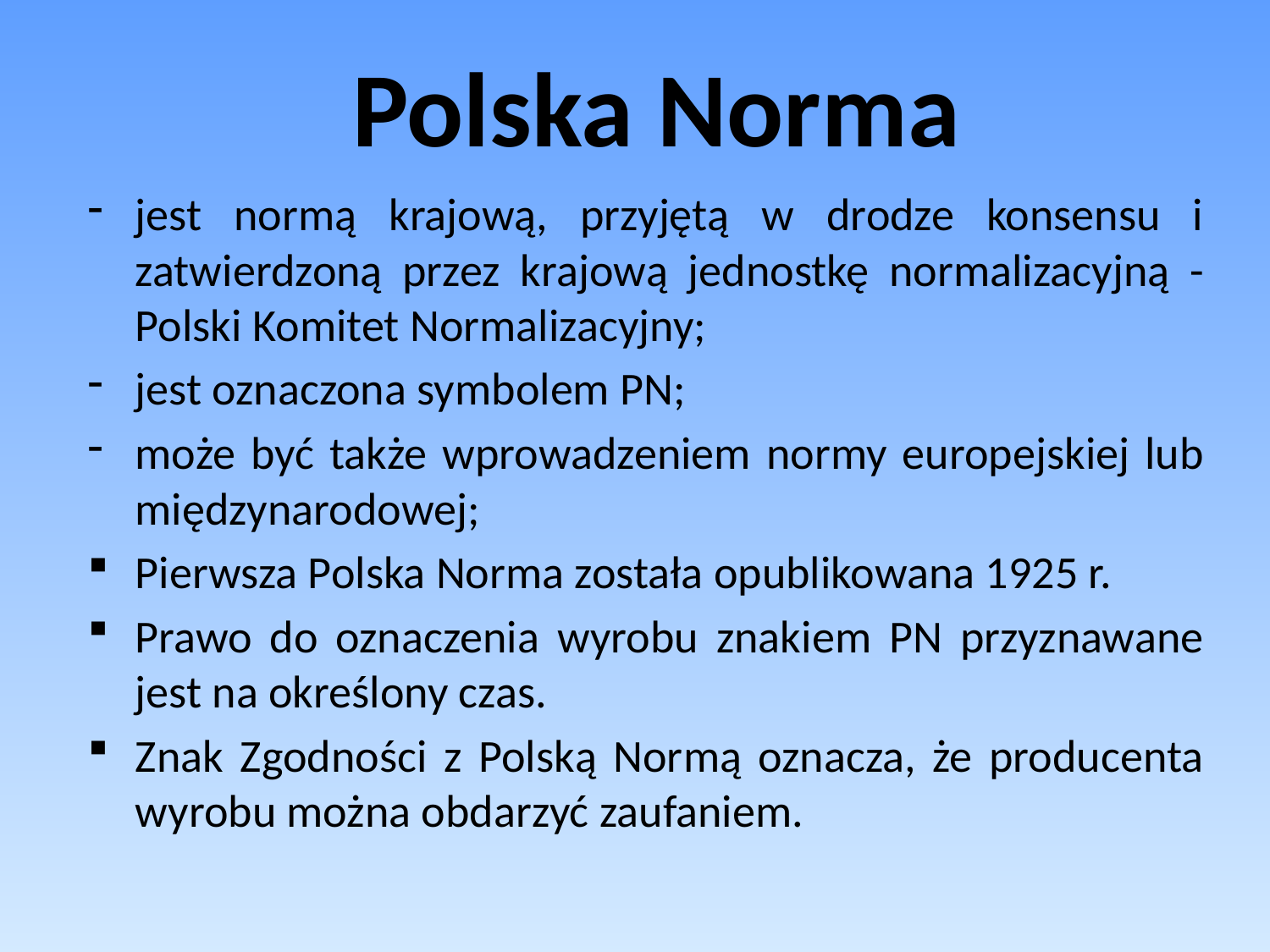

Polska Norma
jest normą krajową, przyjętą w drodze konsensu i zatwierdzoną przez krajową jednostkę normalizacyjną - Polski Komitet Normalizacyjny;
jest oznaczona symbolem PN;
może być także wprowadzeniem normy europejskiej lub międzynarodowej;
Pierwsza Polska Norma została opublikowana 1925 r.
Prawo do oznaczenia wyrobu znakiem PN przyznawane jest na określony czas.
Znak Zgodności z Polską Normą oznacza, że producenta wyrobu można obdarzyć zaufaniem.